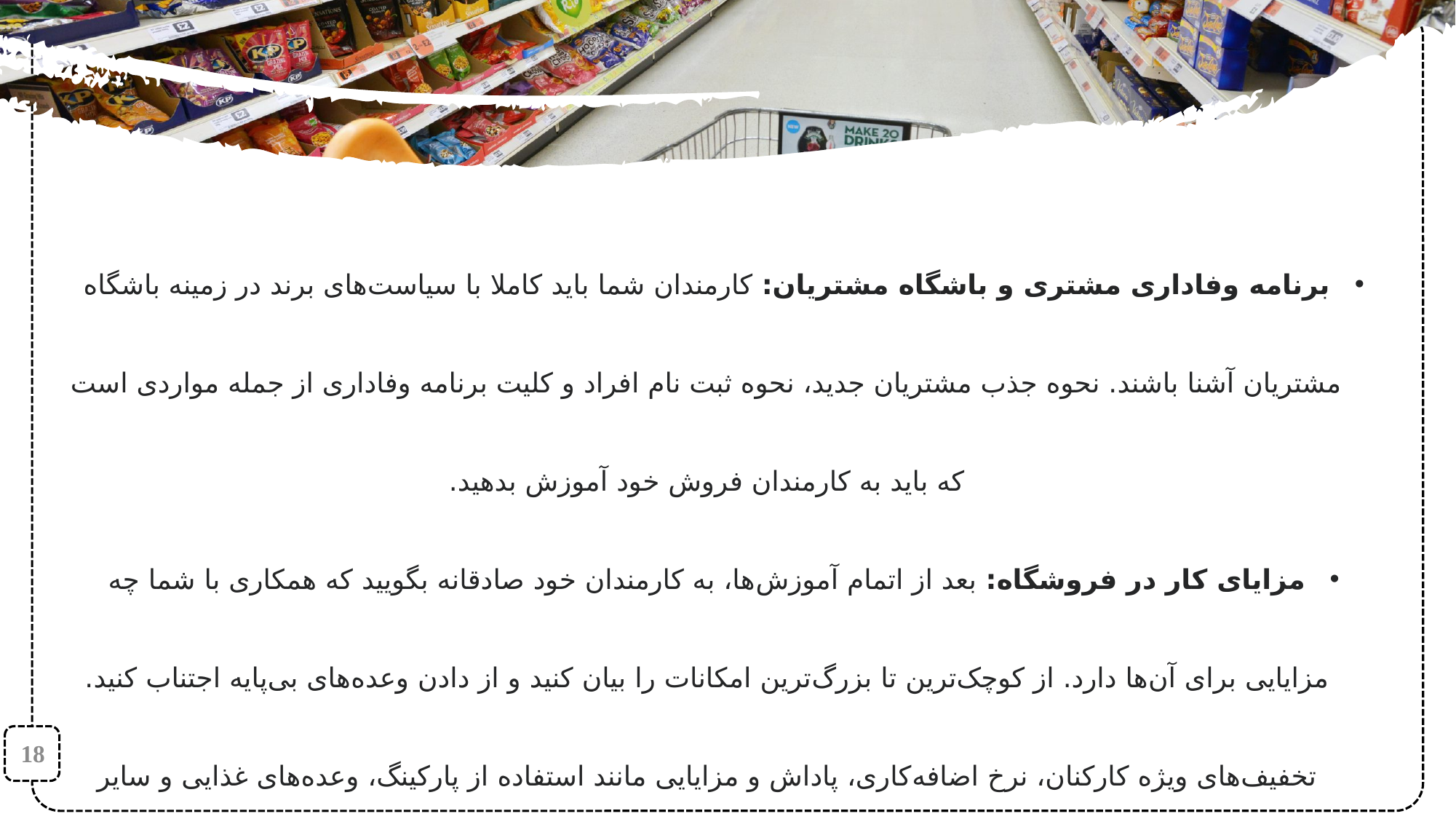

برنامه وفاداری مشتری و باشگاه مشتریان: کارمندان شما باید کاملا با سیاست‌های برند در زمینه باشگاه مشتریان آشنا باشند. نحوه جذب مشتریان جدید، نحوه ثبت نام افراد و کلیت برنامه وفاداری از جمله مواردی است که باید به کارمندان فروش خود آموزش بدهید.
مزایای کار در فروشگاه: بعد از اتمام آموزش‌ها، به کارمندان خود صادقانه بگویید که همکاری با شما چه مزایایی برای آن‌ها دارد. از کوچک‌ترین تا بزرگ‌ترین امکانات را بیان کنید و از دادن وعده‌های بی‌پایه اجتناب کنید. تخفیف‌های ویژه کارکنان، نرخ اضافه‌کاری، پاداش و مزایایی مانند استفاده از پارکینگ، وعده‌های غذایی و سایر موارد را اعلام کنید.
18